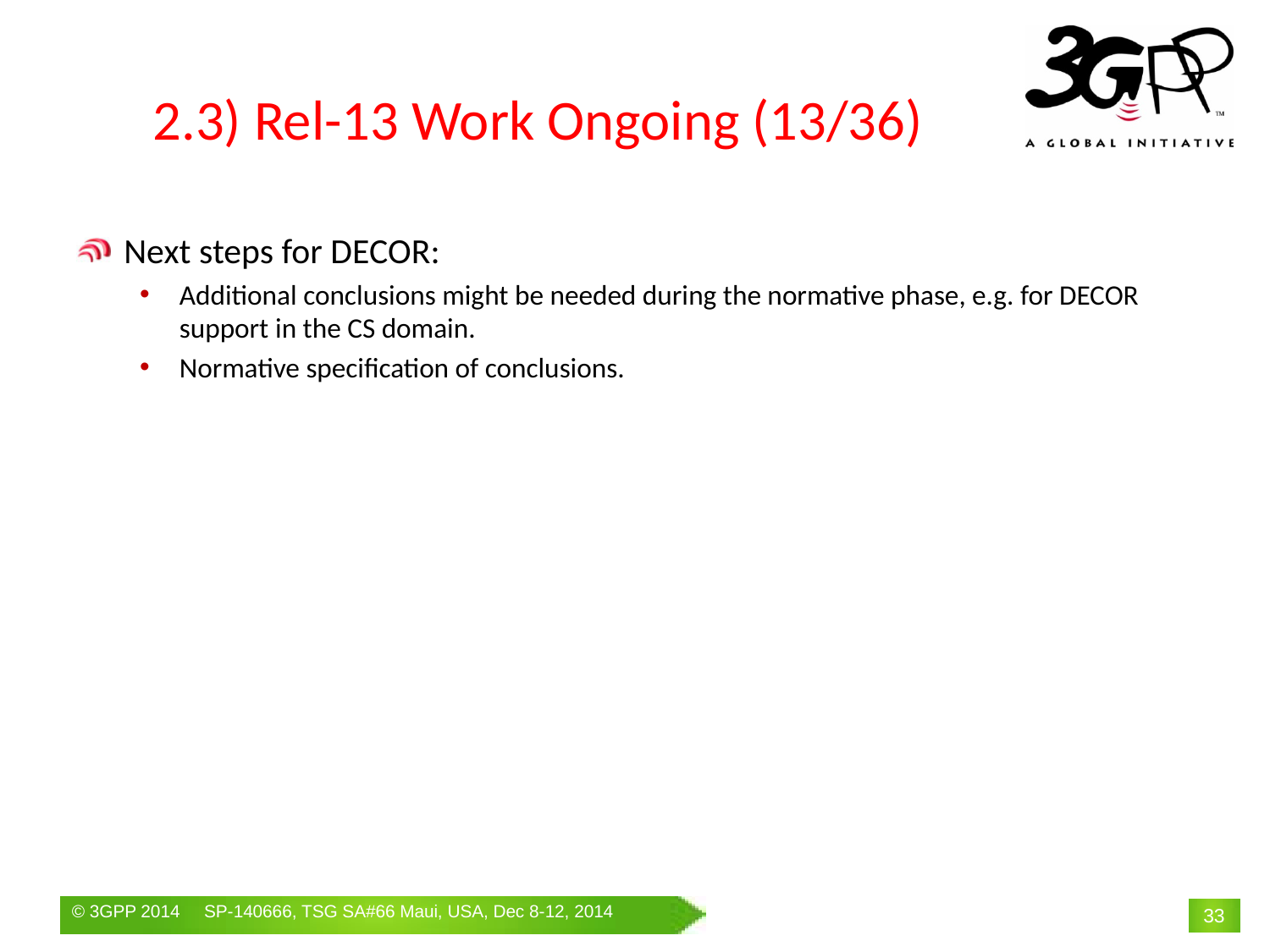

# 2.3) Rel-13 Work Ongoing (13/36)
Next steps for DECOR:
Additional conclusions might be needed during the normative phase, e.g. for DECOR support in the CS domain.
Normative specification of conclusions.